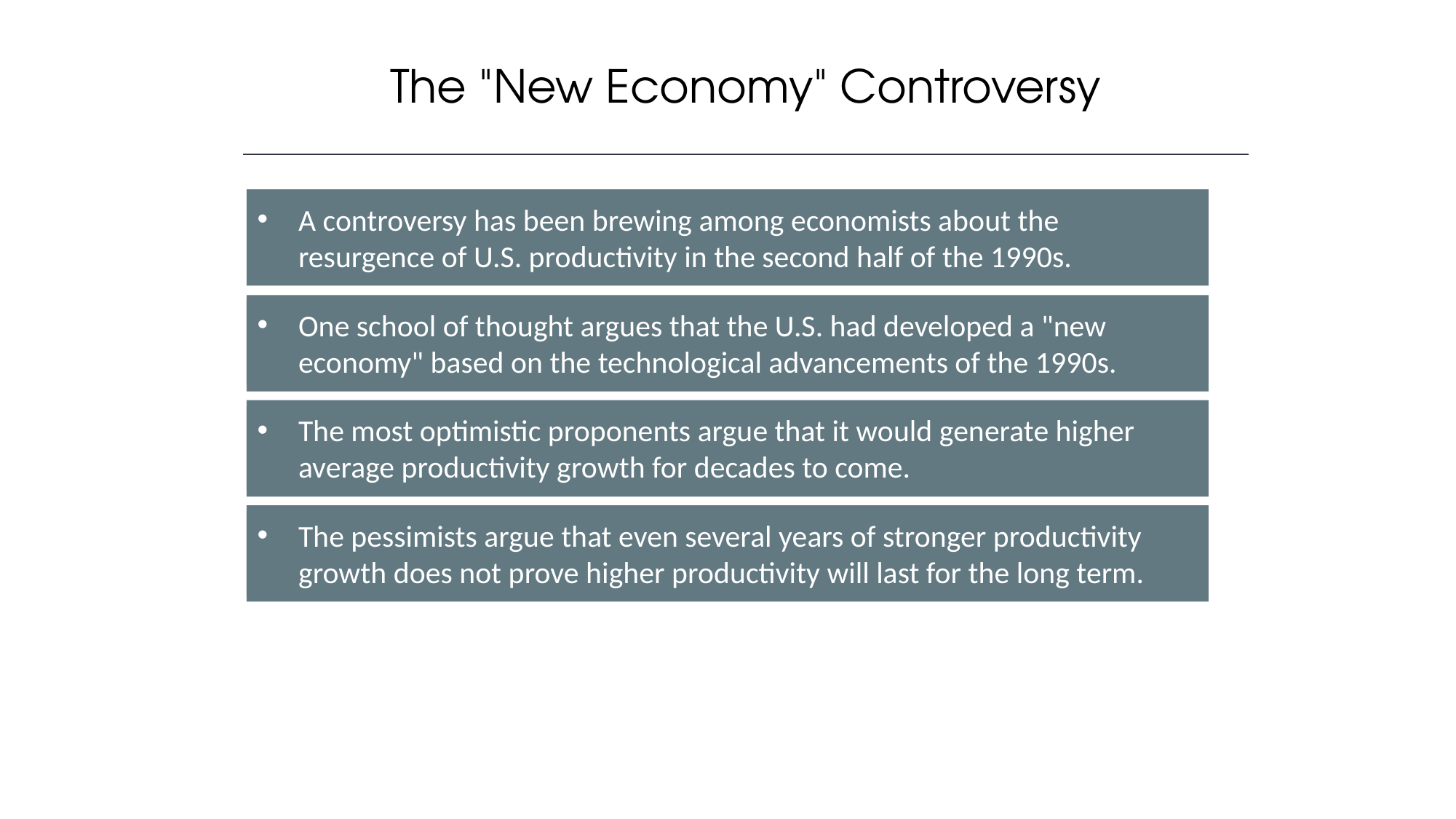

The "New Economy" Controversy

A controversy has been brewing among economists about the resurgence of U.S. productivity in the second half of the 1990s.

One school of thought argues that the U.S. had developed a "new economy" based on the technological advancements of the 1990s.

The most optimistic proponents argue that it would generate higher average productivity growth for decades to come.

The pessimists argue that even several years of stronger productivity growth does not prove higher productivity will last for the long term.